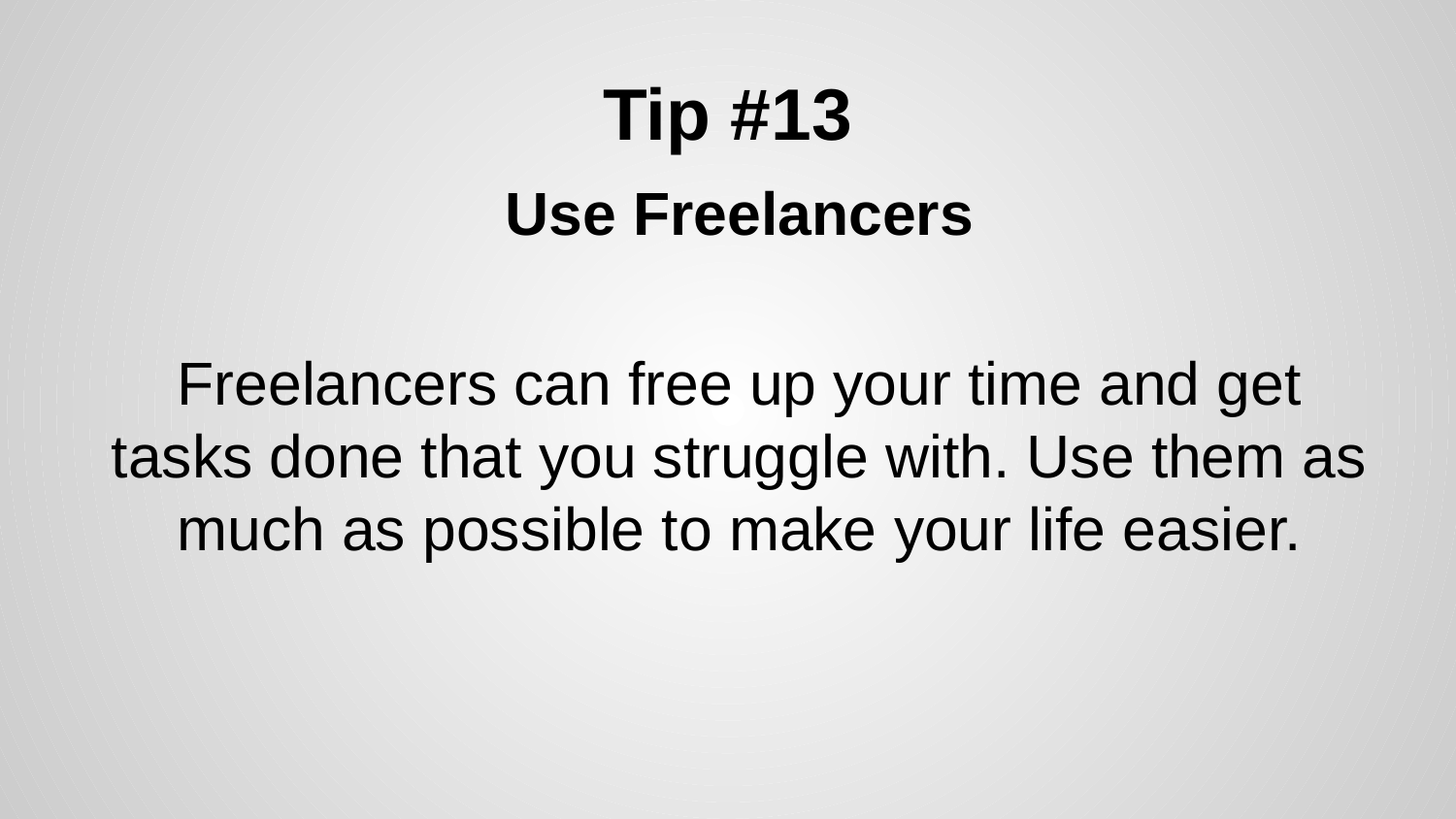

# Tip #13

Use Freelancers

Freelancers can free up your time and get tasks done that you struggle with. Use them as much as possible to make your life easier.